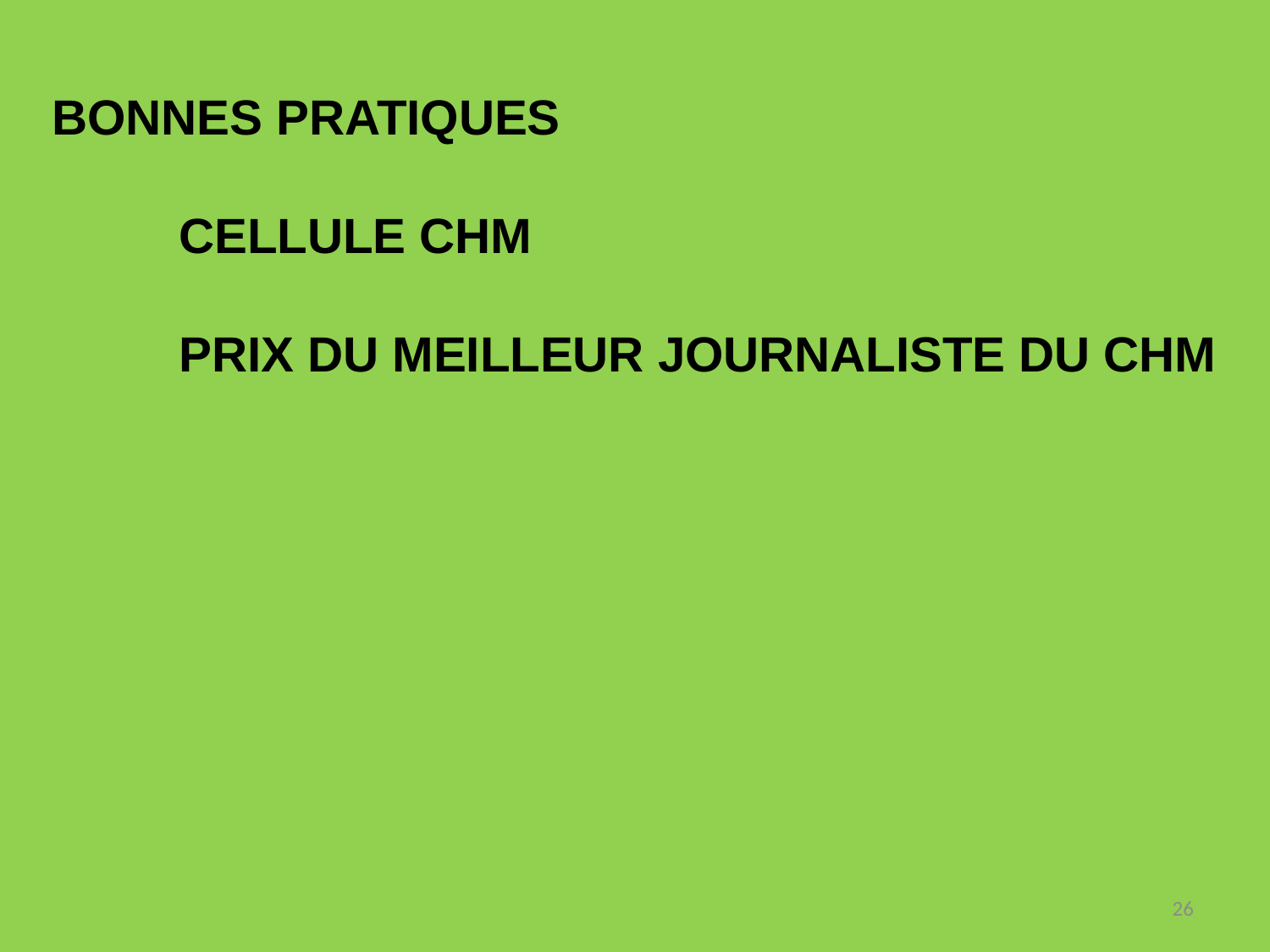

BONNES PRATIQUES

	CELLULE CHM

	PRIX DU MEILLEUR JOURNALISTE DU CHM
26